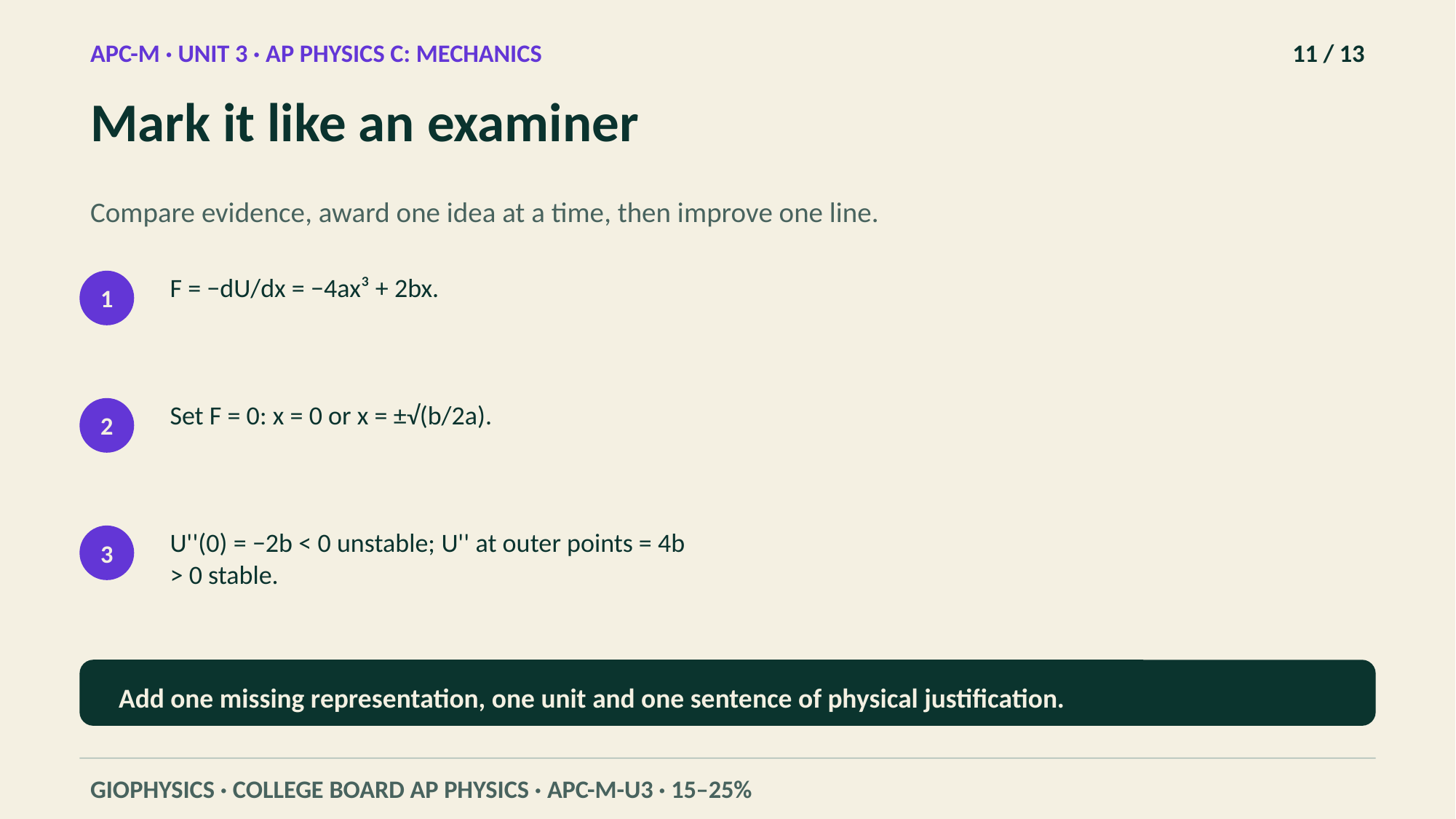

APC-M · UNIT 3 · AP PHYSICS C: MECHANICS
11 / 13
Mark it like an examiner
Compare evidence, award one idea at a time, then improve one line.
F = −dU/dx = −4ax³ + 2bx.

1
Set F = 0: x = 0 or x = ±√(b/2a).

2
U''(0) = −2b < 0 unstable; U'' at outer points = 4b > 0 stable.

3

Add one missing representation, one unit and one sentence of physical justification.

GIOPHYSICS · COLLEGE BOARD AP PHYSICS · APC-M-U3 · 15–25%